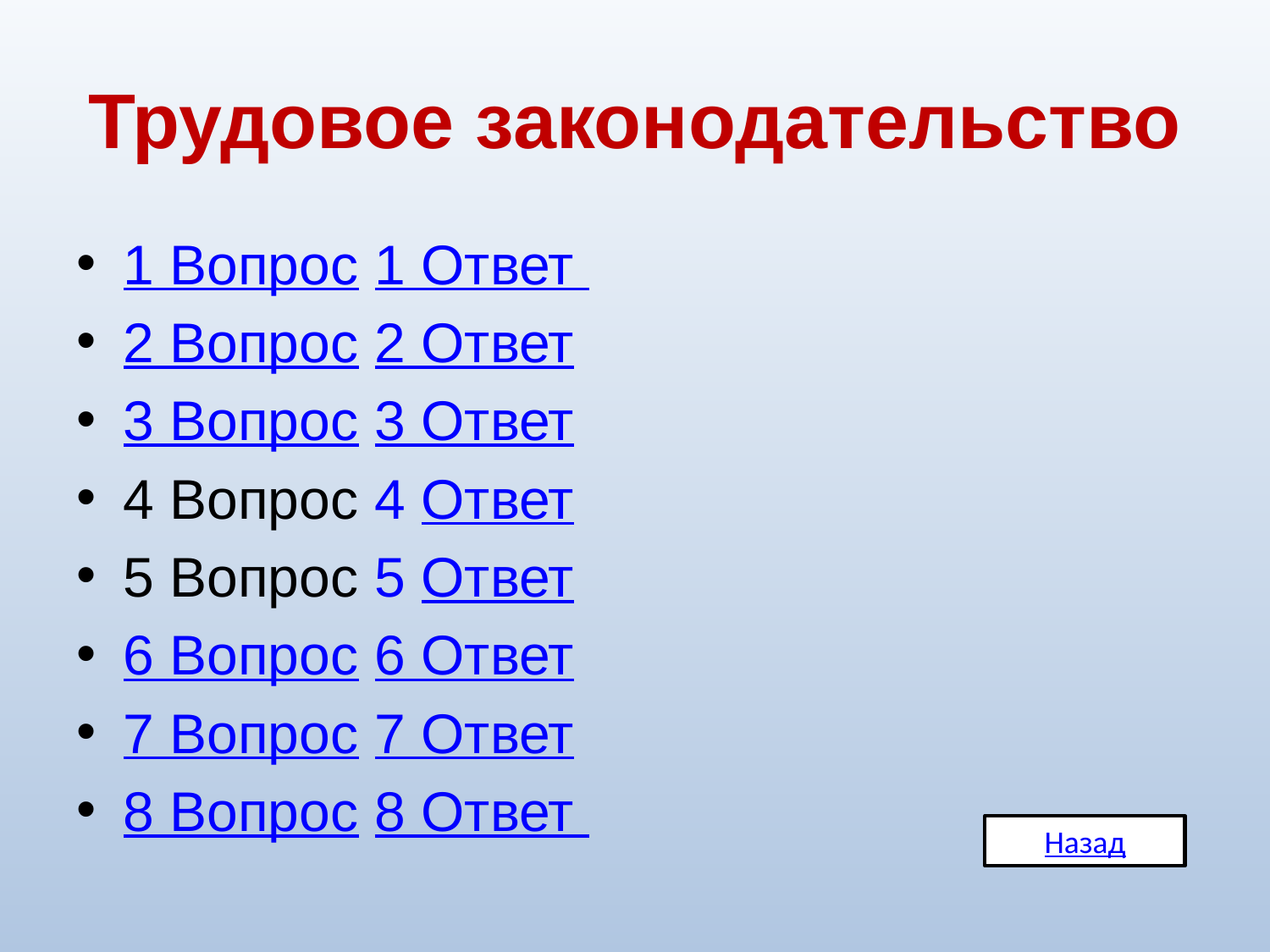

# Трудовое законодательство
1 Вопрос				1 Ответ
2 Вопрос				2 Ответ
3 Вопрос				3 Ответ
4 Вопрос				4 Ответ
5 Вопрос				5 Ответ
6 Вопрос				6 Ответ
7 Вопрос				7 Ответ
8 Вопрос				8 Ответ
Назад